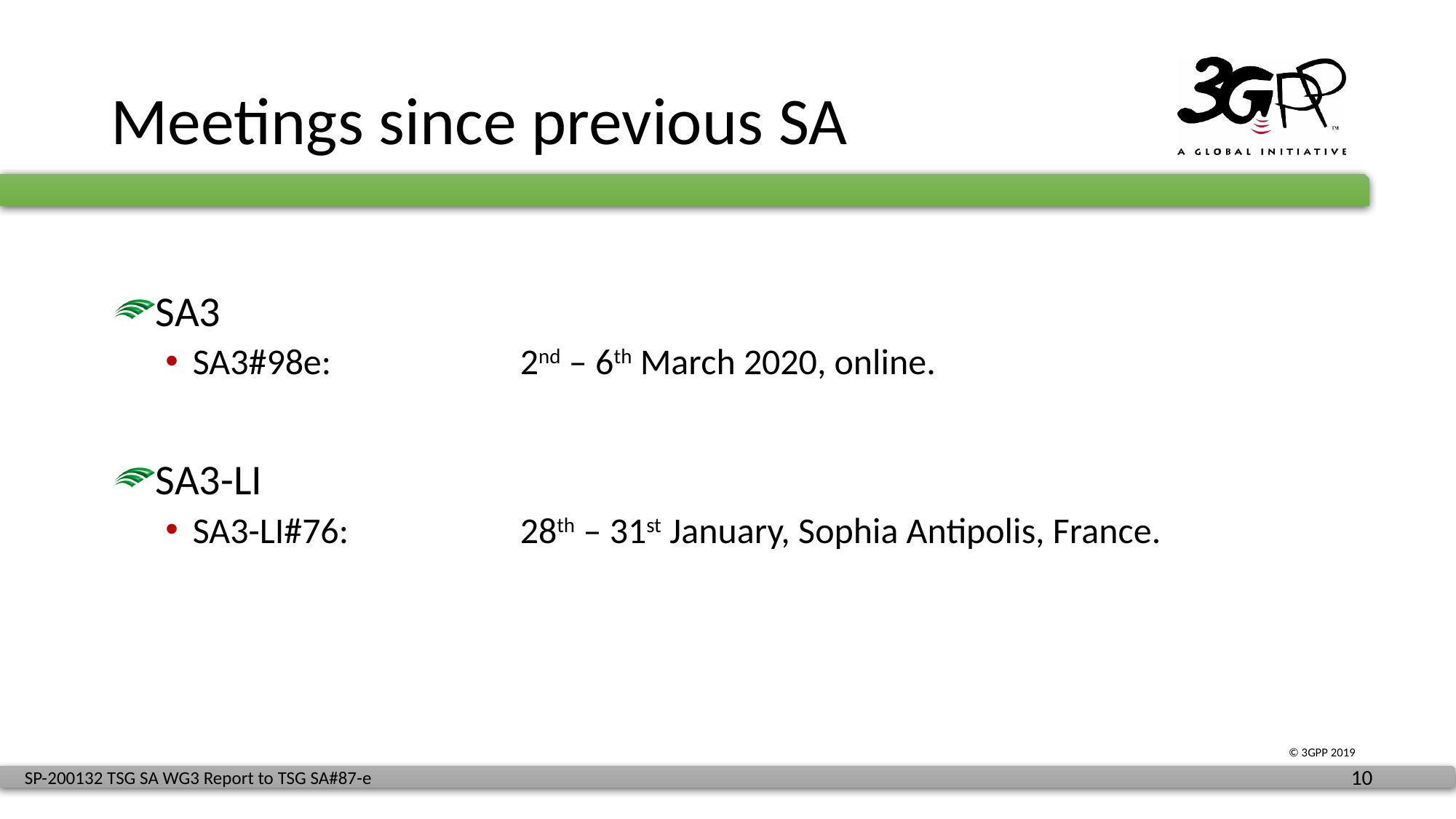

# Meetings since previous SA

SA3
SA3#98e:		2nd – 6th March 2020, online.

SA3-LI
SA3-LI#76: 		28th – 31st January, Sophia Antipolis, France.